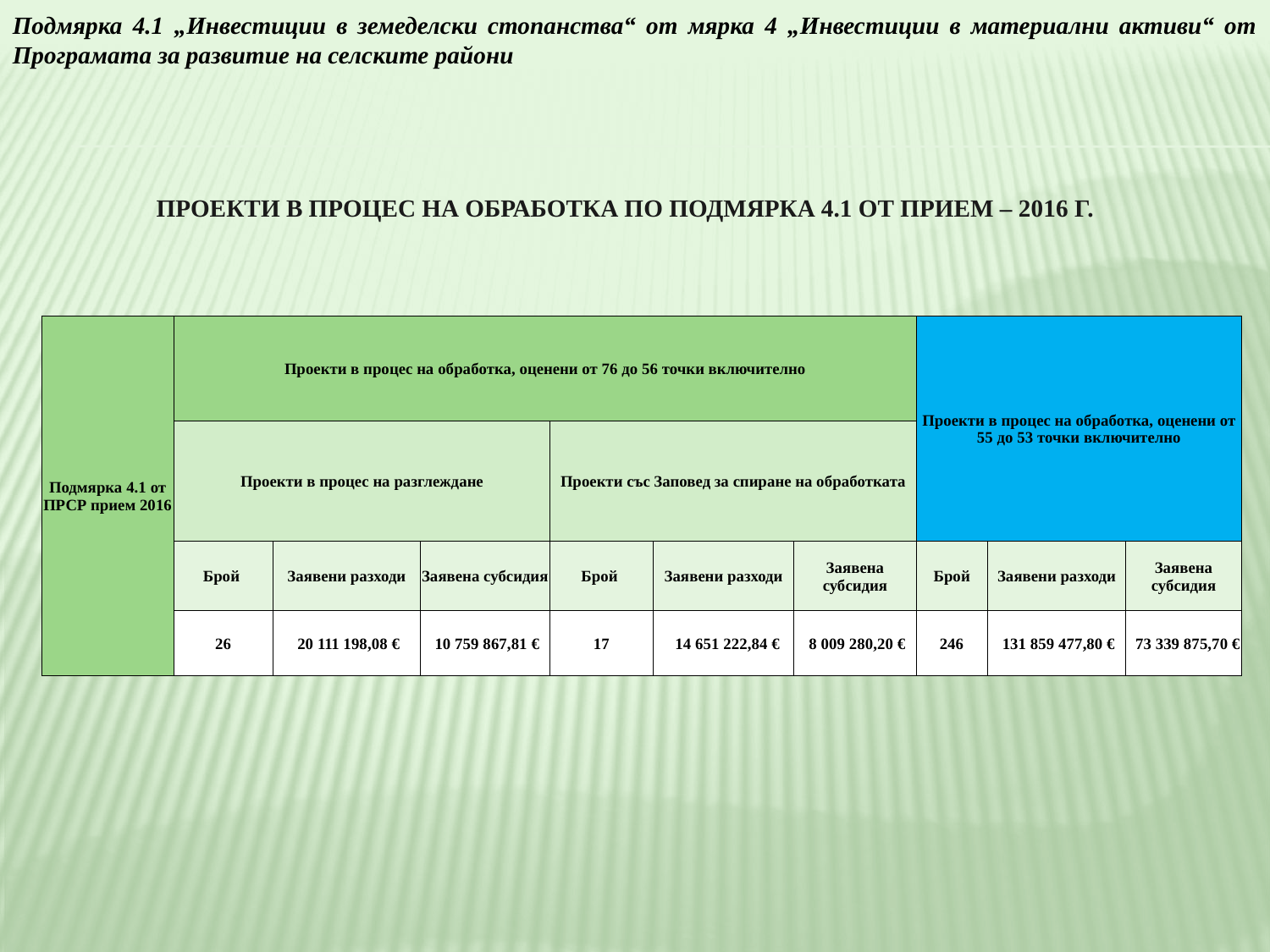

Подмярка 4.1 „Инвестиции в земеделски стопанства“ от мярка 4 „Инвестиции в материални активи“ от Програмата за развитие на селските райони
ПРОЕКТИ В ПРОЦЕС НА ОБРАБОТКА ПО ПОДМЯРКА 4.1 ОТ ПРИЕМ – 2016 Г.
| Подмярка 4.1 от ПРСР прием 2016 | Проекти в процес на обработка, оценени от 76 до 56 точки включително |  |  |  |  |  | Проекти в процес на обработка, оценени от 55 до 53 точки включително |  |  |
| --- | --- | --- | --- | --- | --- | --- | --- | --- | --- |
|  | Проекти в процес на разглеждане |  |  | Проекти със Заповед за спиране на обработката |  |  |  |  |  |
|  | Брой | Заявени разходи | Заявена субсидия | Брой | Заявени разходи | Заявена субсидия | Брой | Заявени разходи | Заявена субсидия |
|  | 26 | 20 111 198,08 € | 10 759 867,81 € | 17 | 14 651 222,84 € | 8 009 280,20 € | 246 | 131 859 477,80 € | 73 339 875,70 € |